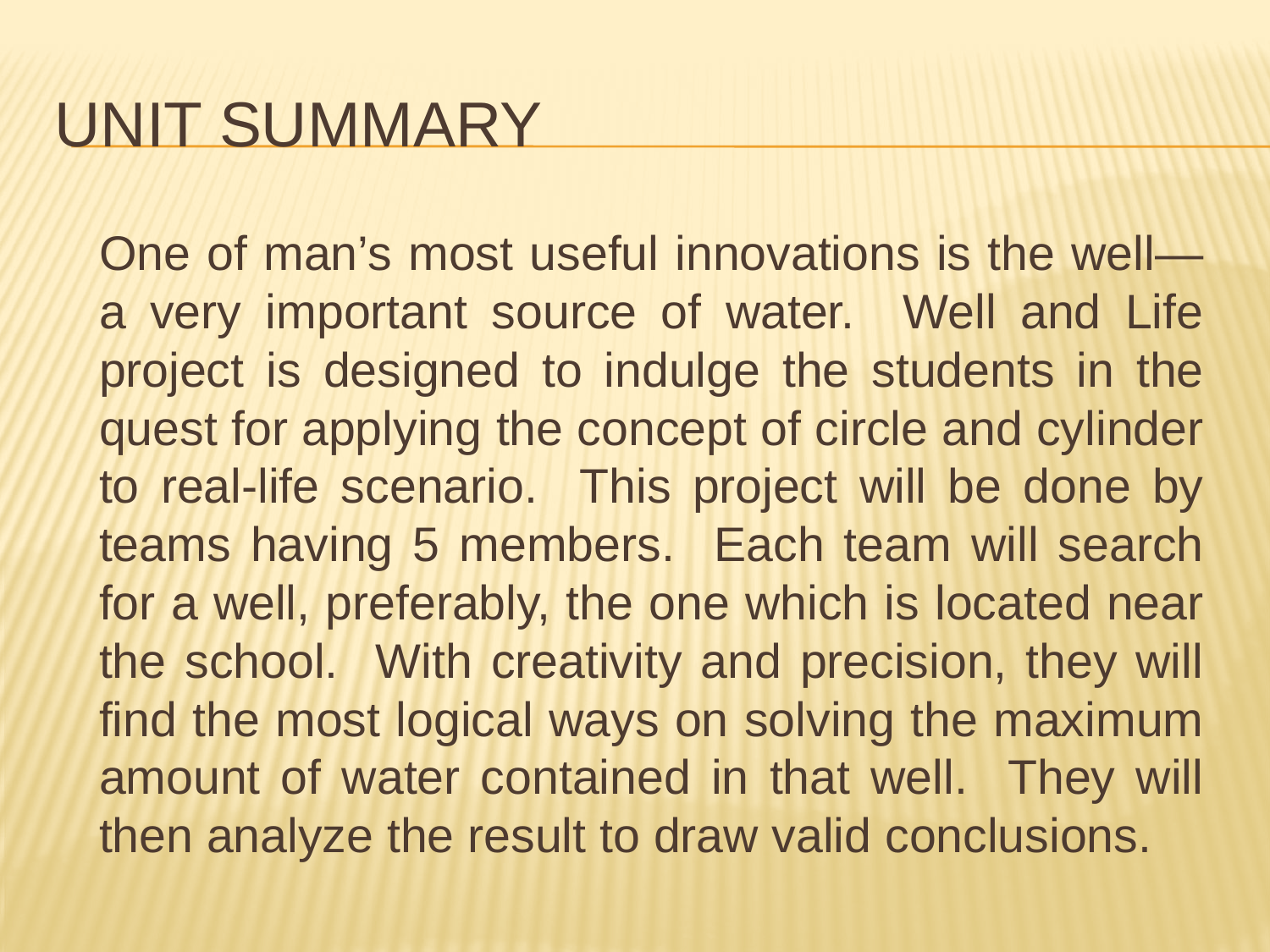

# Unit Summary
		One of man’s most useful innovations is the well—a very important source of water.  Well and Life project is designed to indulge the students in the quest for applying the concept of circle and cylinder to real-life scenario.  This project will be done by teams having 5 members.  Each team will search for a well, preferably, the one which is located near the school.  With creativity and precision, they will find the most logical ways on solving the maximum amount of water contained in that well.  They will then analyze the result to draw valid conclusions.